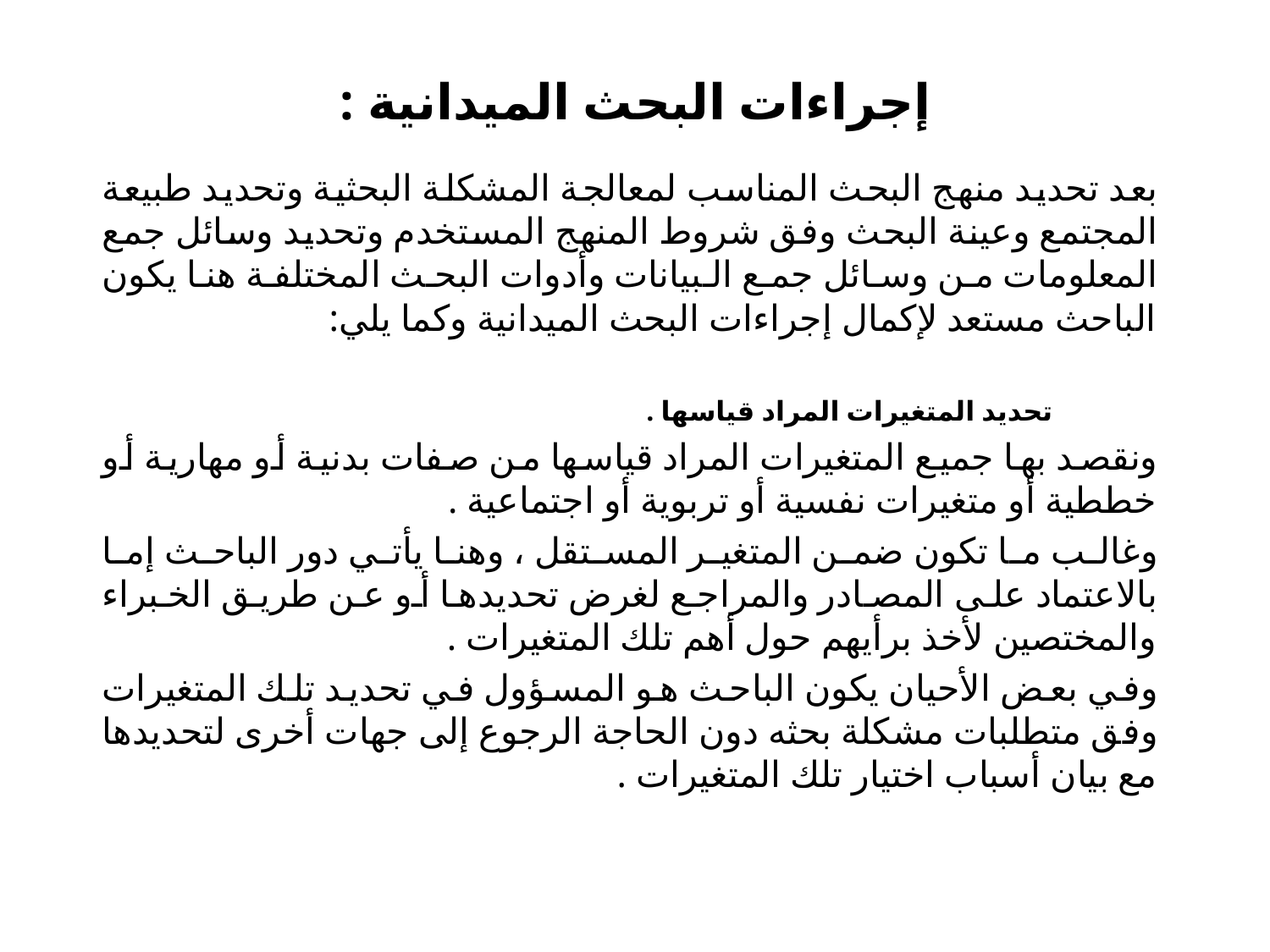

# إجراءات البحث الميدانية :
	بعد تحديد منهج البحث المناسب لمعالجة المشكلة البحثية وتحديد طبيعة المجتمع وعينة البحث وفق شروط المنهج المستخدم وتحديد وسائل جمع المعلومات من وسائل جمع البيانات وأدوات البحث المختلفة هنا يكون الباحث مستعد لإكمال إجراءات البحث الميدانية وكما يلي:

تحديد المتغيرات المراد قياسها .
	ونقصد بها جميع المتغيرات المراد قياسها من صفات بدنية أو مهارية أو خططية أو متغيرات نفسية أو تربوية أو اجتماعية .
وغالب ما تكون ضمن المتغير المستقل ، وهنا يأتي دور الباحث إما بالاعتماد على المصادر والمراجع لغرض تحديدها أو عن طريق الخبراء والمختصين لأخذ برأيهم حول أهم تلك المتغيرات .
	وفي بعض الأحيان يكون الباحث هو المسؤول في تحديد تلك المتغيرات وفق متطلبات مشكلة بحثه دون الحاجة الرجوع إلى جهات أخرى لتحديدها مع بيان أسباب اختيار تلك المتغيرات .